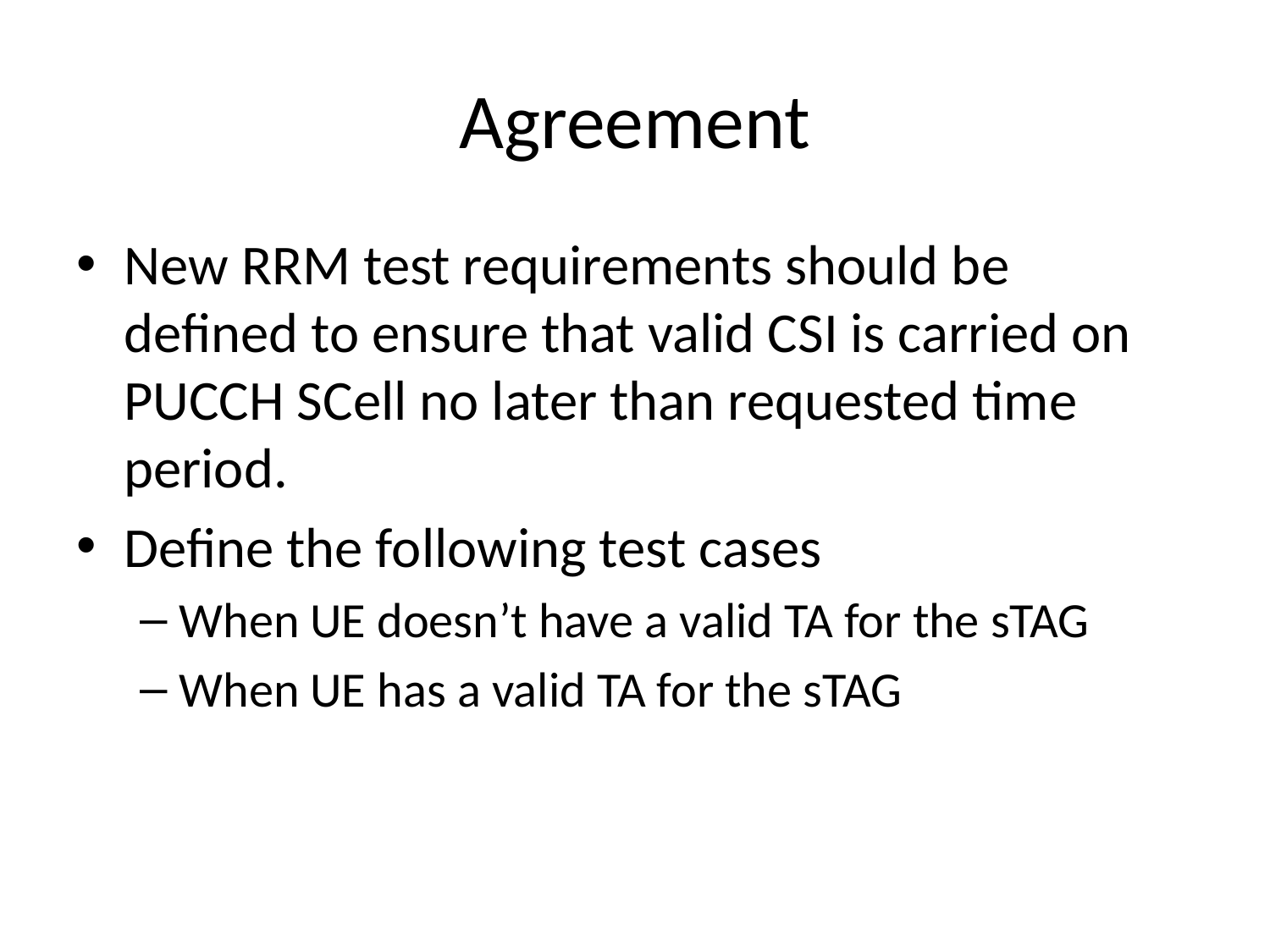

# Agreement
New RRM test requirements should be defined to ensure that valid CSI is carried on PUCCH SCell no later than requested time period.
Define the following test cases
When UE doesn’t have a valid TA for the sTAG
When UE has a valid TA for the sTAG